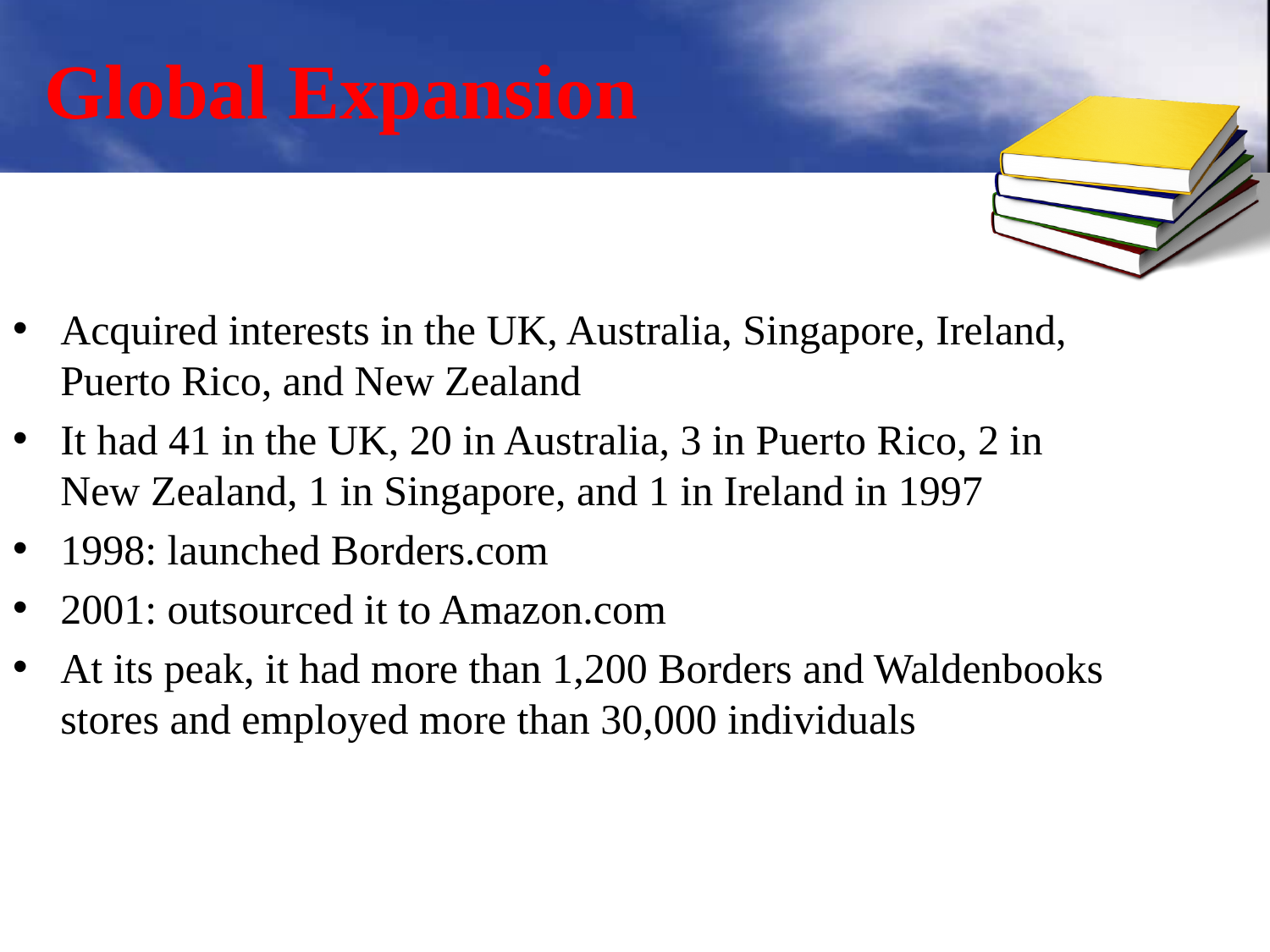

# Global Expansion
Acquired interests in the UK, Australia, Singapore, Ireland, Puerto Rico, and New Zealand
It had 41 in the UK, 20 in Australia, 3 in Puerto Rico, 2 in New Zealand, 1 in Singapore, and 1 in Ireland in 1997
1998: launched Borders.com
2001: outsourced it to Amazon.com
At its peak, it had more than 1,200 Borders and Waldenbooks stores and employed more than 30,000 individuals